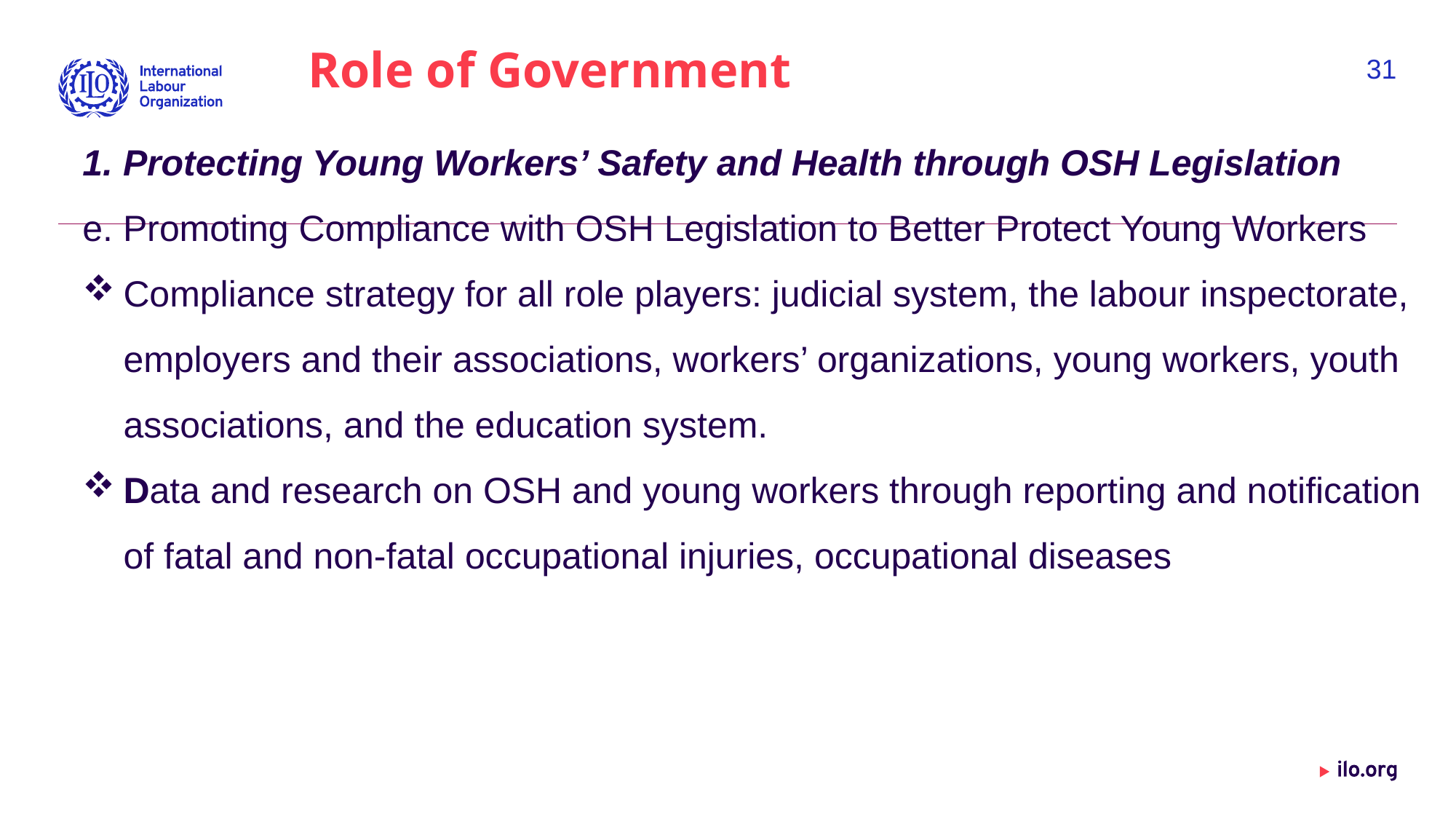

Role of Government
31

1. Protecting Young Workers’ Safety and Health through OSH Legislation
e. Promoting Compliance with OSH Legislation to Better Protect Young Workers
Compliance strategy for all role players: judicial system, the labour inspectorate, employers and their associations, workers’ organizations, young workers, youth associations, and the education system.
Data and research on OSH and young workers through reporting and notification of fatal and non-fatal occupational injuries, occupational diseases
Date: Monday / 01 / October / 2019